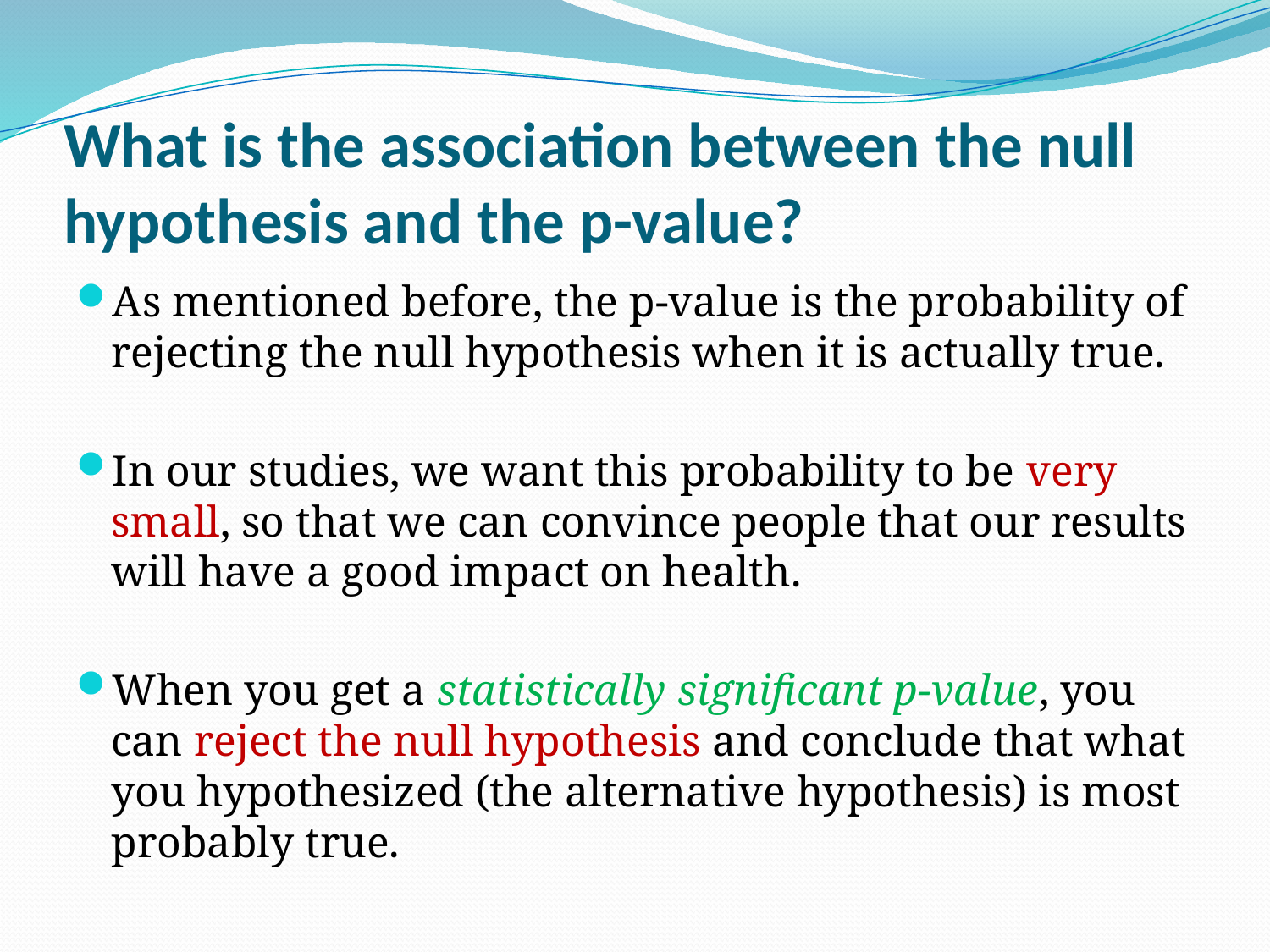

# What is the association between the null hypothesis and the p-value?
As mentioned before, the p-value is the probability of rejecting the null hypothesis when it is actually true.

In our studies, we want this probability to be very small, so that we can convince people that our results will have a good impact on health.

When you get a statistically significant p-value, you can reject the null hypothesis and conclude that what you hypothesized (the alternative hypothesis) is most probably true.